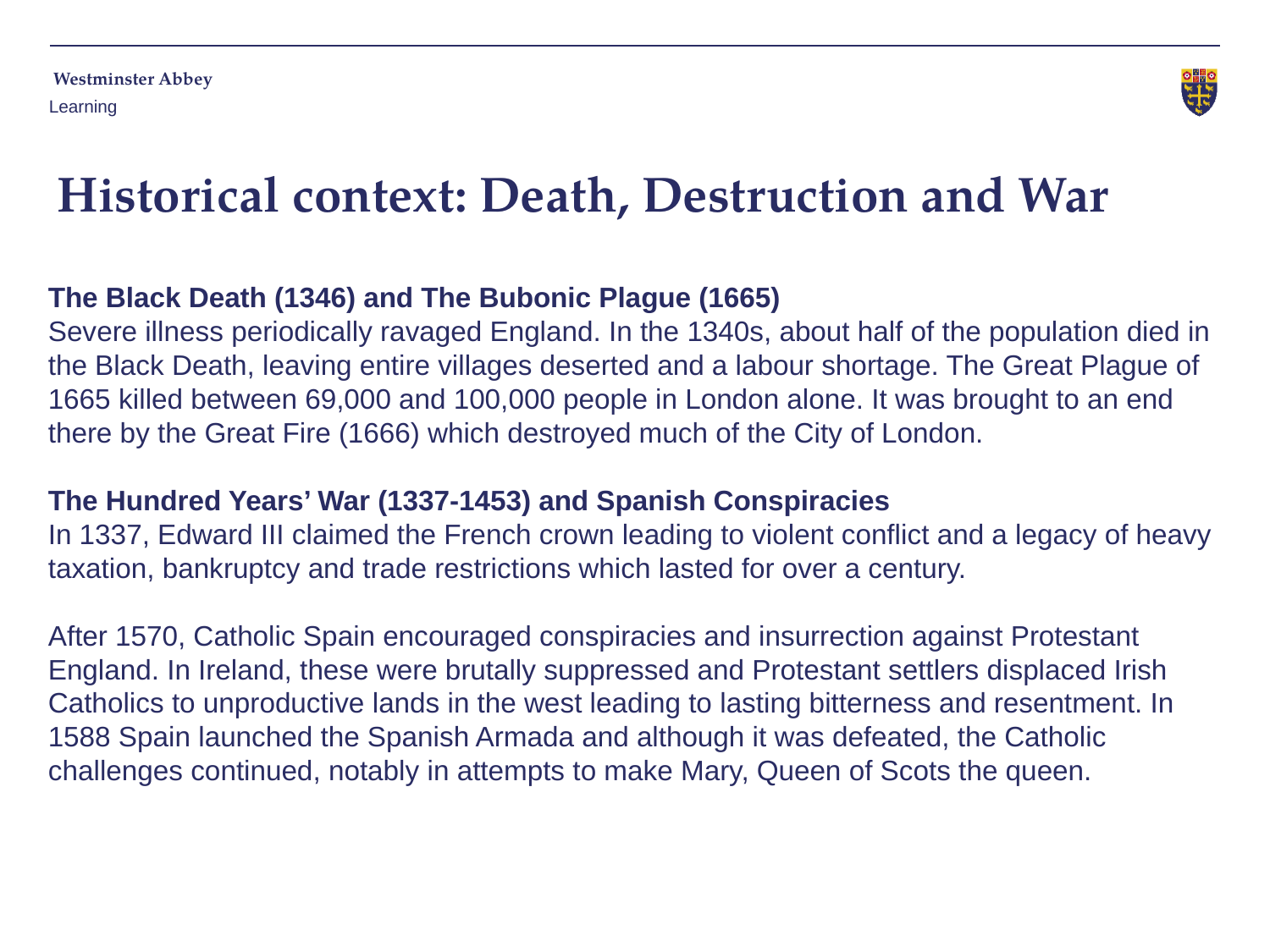

Learning
# Historical context: Death, Destruction and War
The Black Death (1346) and The Bubonic Plague (1665)
Severe illness periodically ravaged England. In the 1340s, about half of the population died in the Black Death, leaving entire villages deserted and a labour shortage. The Great Plague of 1665 killed between 69,000 and 100,000 people in London alone. It was brought to an end there by the Great Fire (1666) which destroyed much of the City of London.

The Hundred Years’ War (1337-1453) and Spanish Conspiracies
In 1337, Edward III claimed the French crown leading to violent conflict and a legacy of heavy taxation, bankruptcy and trade restrictions which lasted for over a century.

After 1570, Catholic Spain encouraged conspiracies and insurrection against Protestant England. In Ireland, these were brutally suppressed and Protestant settlers displaced Irish Catholics to unproductive lands in the west leading to lasting bitterness and resentment. In 1588 Spain launched the Spanish Armada and although it was defeated, the Catholic challenges continued, notably in attempts to make Mary, Queen of Scots the queen.